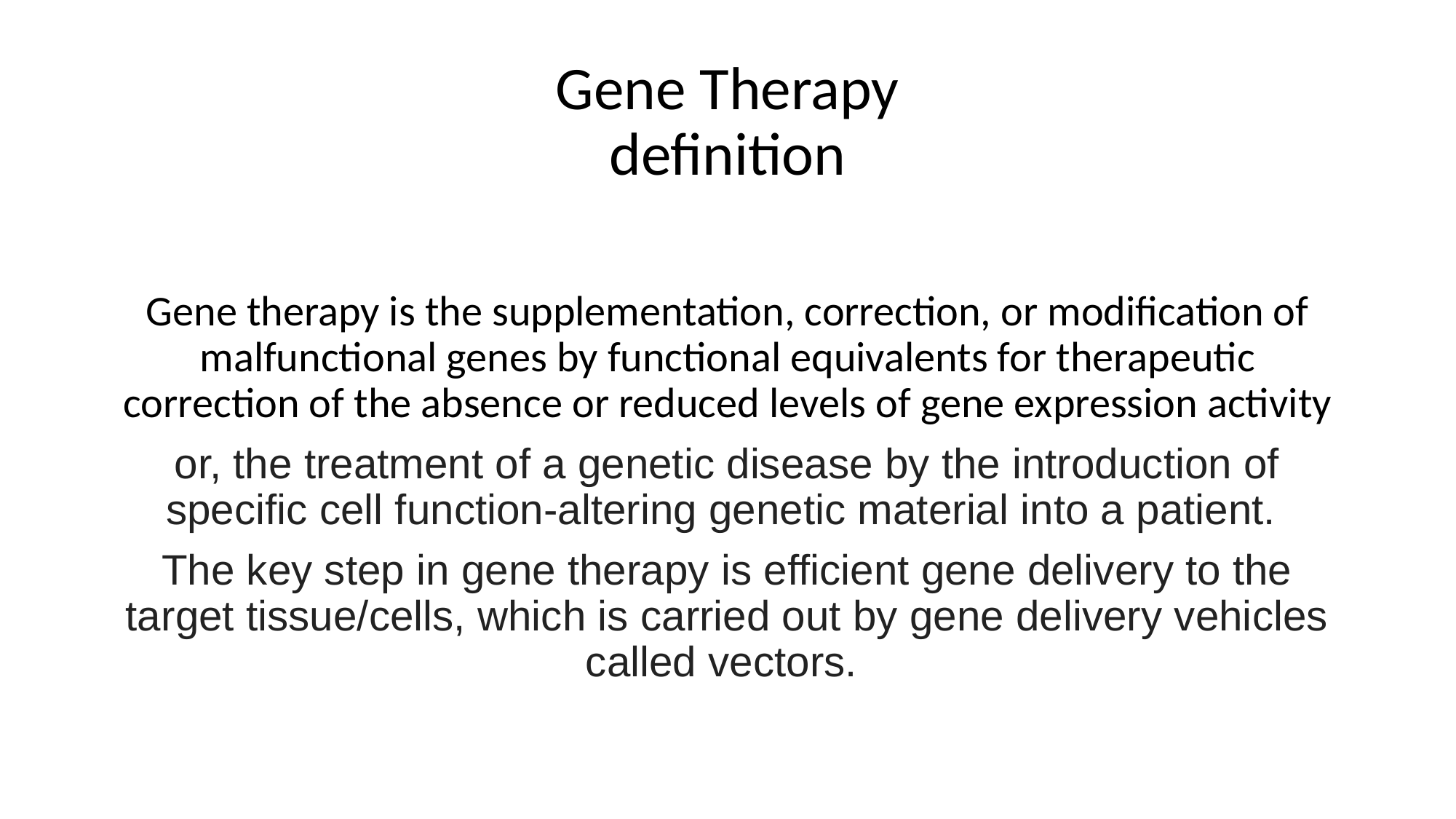

# Gene Therapy definition

Gene therapy is the supplementation, correction, or modification of malfunctional genes by functional equivalents for therapeutic correction of the absence or reduced levels of gene expression activity
or, the treatment of a genetic disease by the introduction of specific cell function-altering genetic material into a patient.
The key step in gene therapy is efficient gene delivery to the target tissue/cells, which is carried out by gene delivery vehicles called vectors.